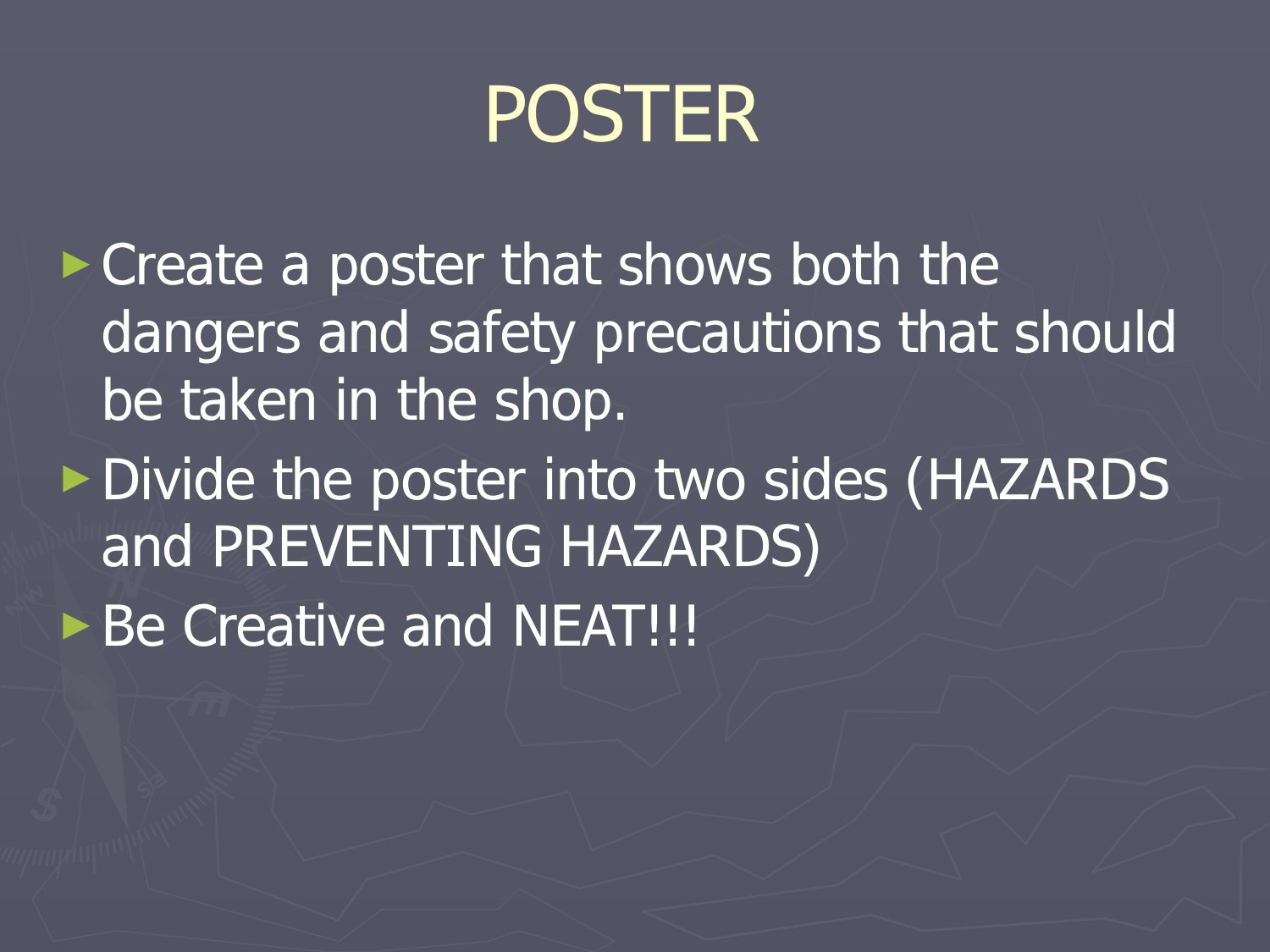

# POSTER
Create a poster that shows both the dangers and safety precautions that should be taken in the shop.
Divide the poster into two sides (HAZARDS and PREVENTING HAZARDS)
Be Creative and NEAT!!!